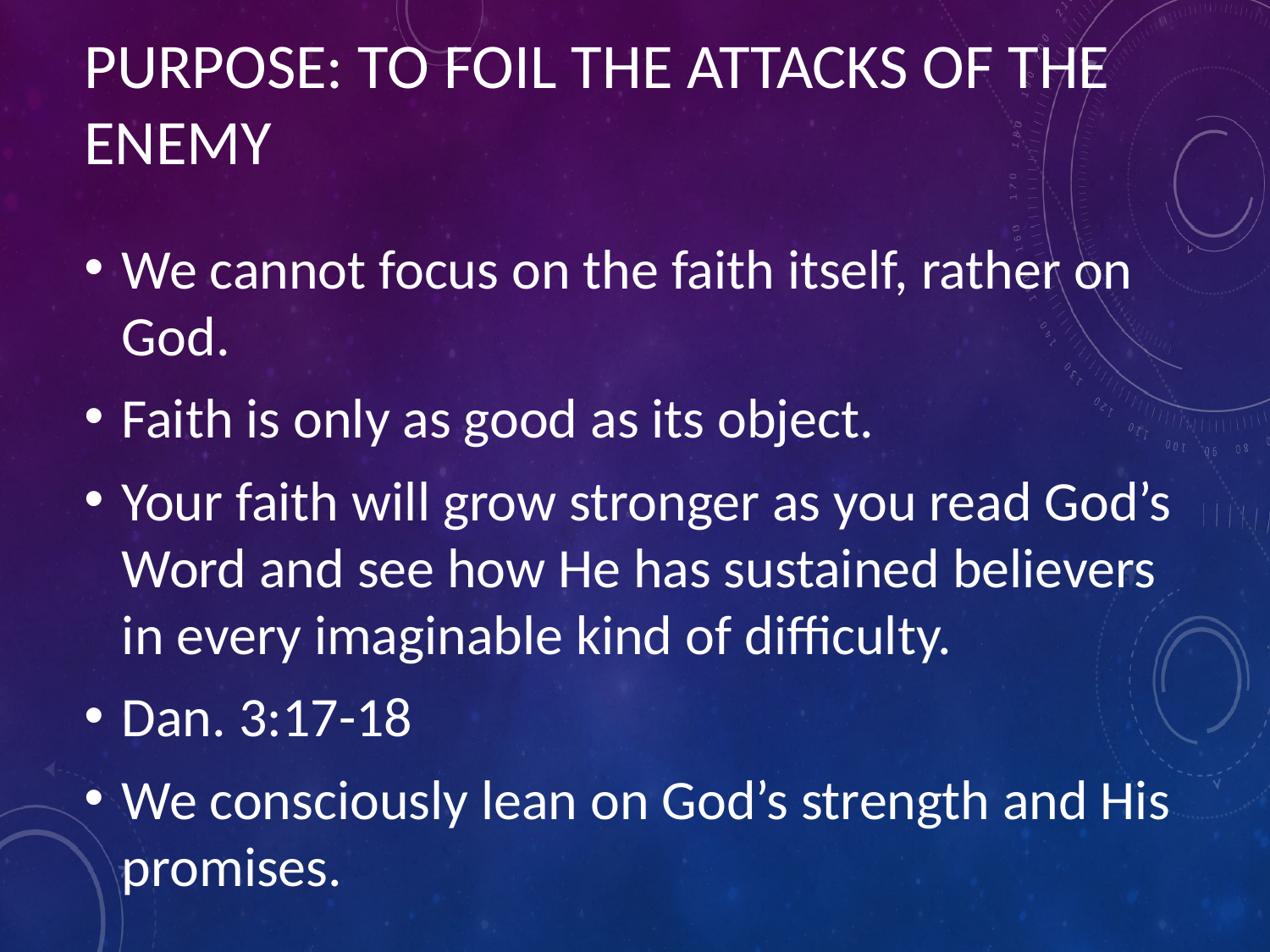

# Purpose: to foil the attacks of the enemy
We cannot focus on the faith itself, rather on God.
Faith is only as good as its object.
Your faith will grow stronger as you read God’s Word and see how He has sustained believers in every imaginable kind of difficulty.
Dan. 3:17-18
We consciously lean on God’s strength and His promises.